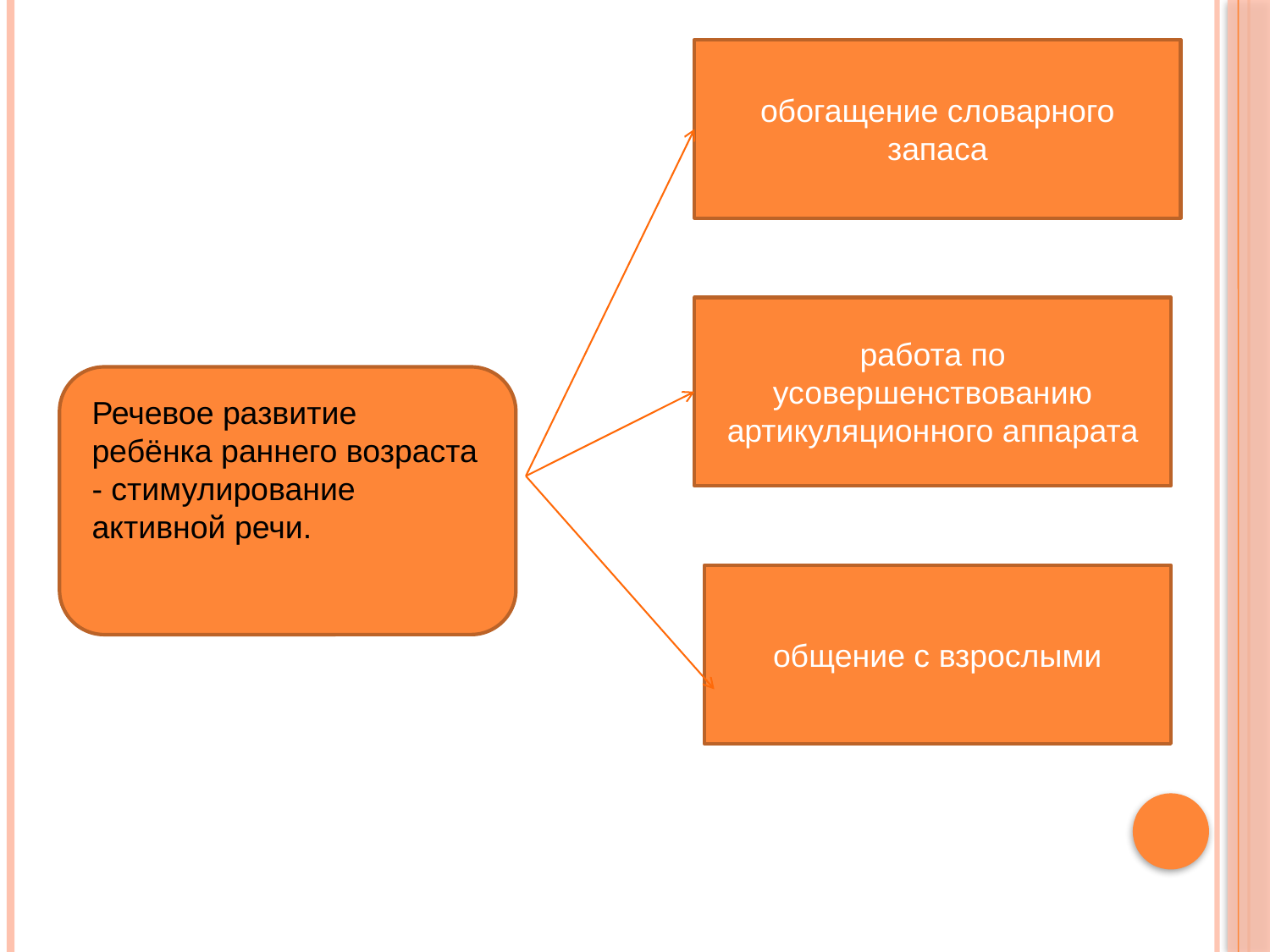

обогащение словарного запаса
работа по усовершенствованию артикуляционного аппарата

Речевое развитие ребёнка раннего возраста - стимулирование  активной речи.
общение с взрослыми